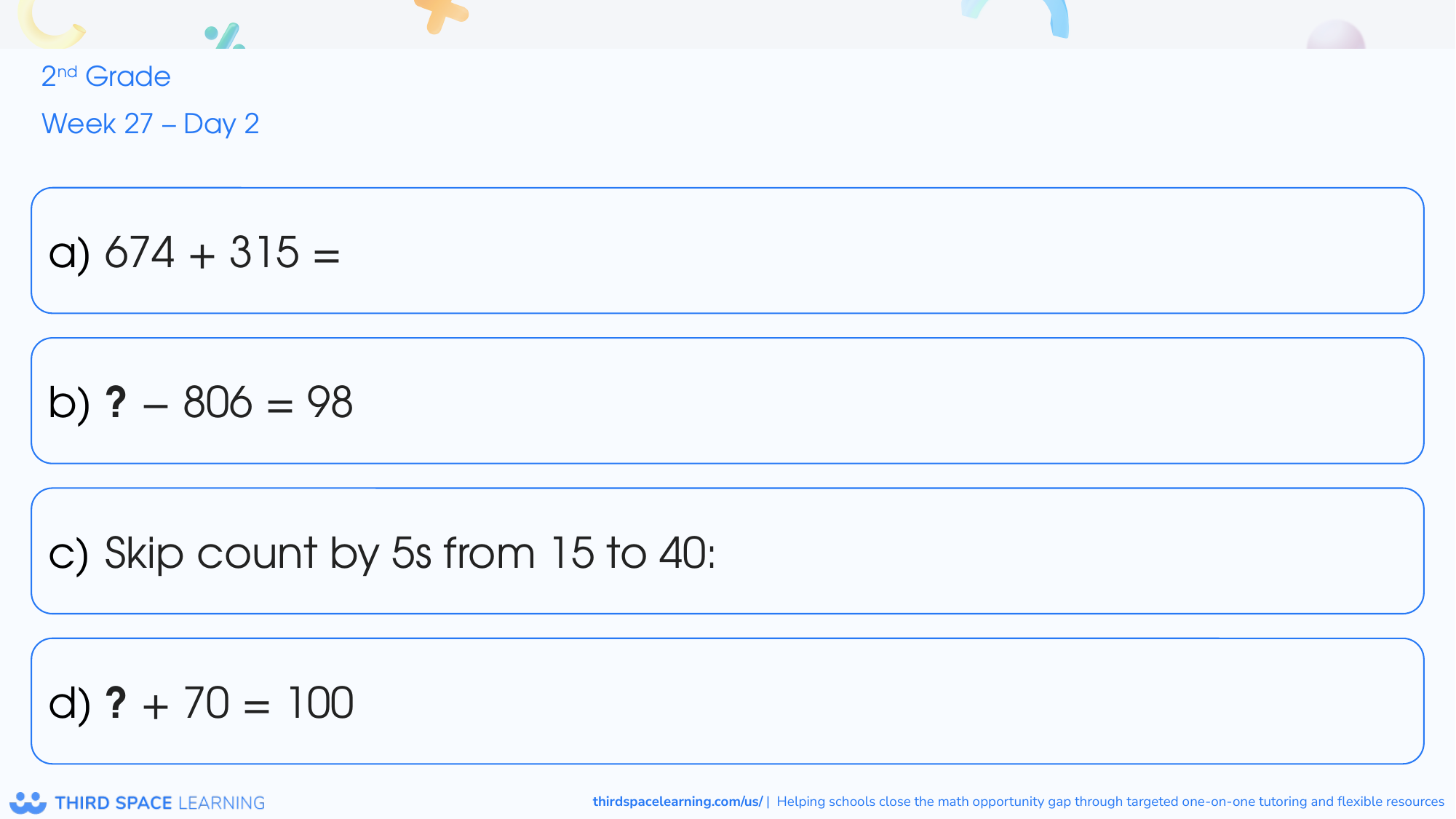

2nd Grade
Week 27 – Day 2
674 + 315 =
? − 806 = 98
Skip count by 5s from 15 to 40:
? + 70 = 100